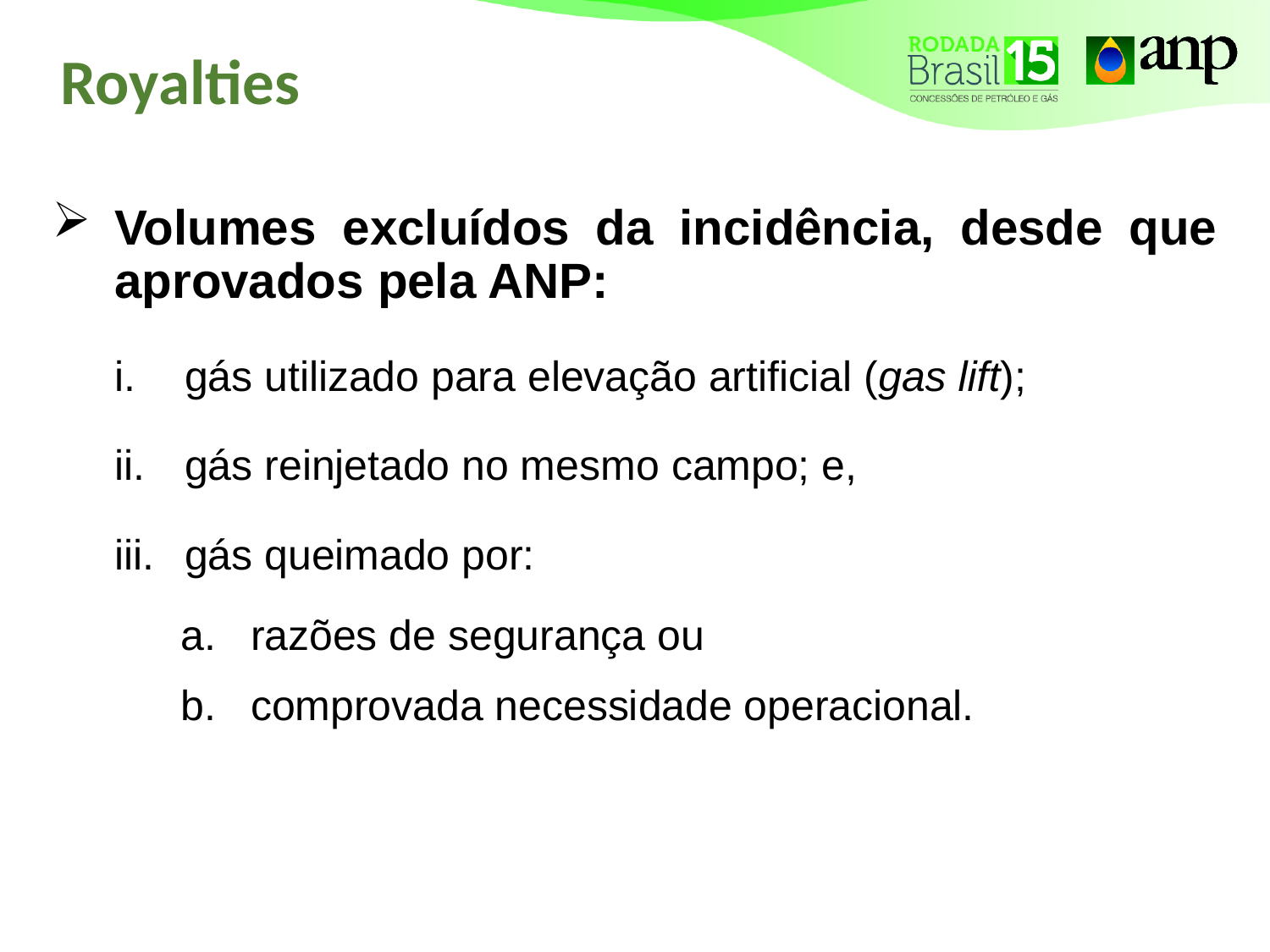

# Royalties
Volumes excluídos da incidência, desde que aprovados pela ANP:
gás utilizado para elevação artificial (gas lift);
gás reinjetado no mesmo campo; e,
gás queimado por:
razões de segurança ou
comprovada necessidade operacional.